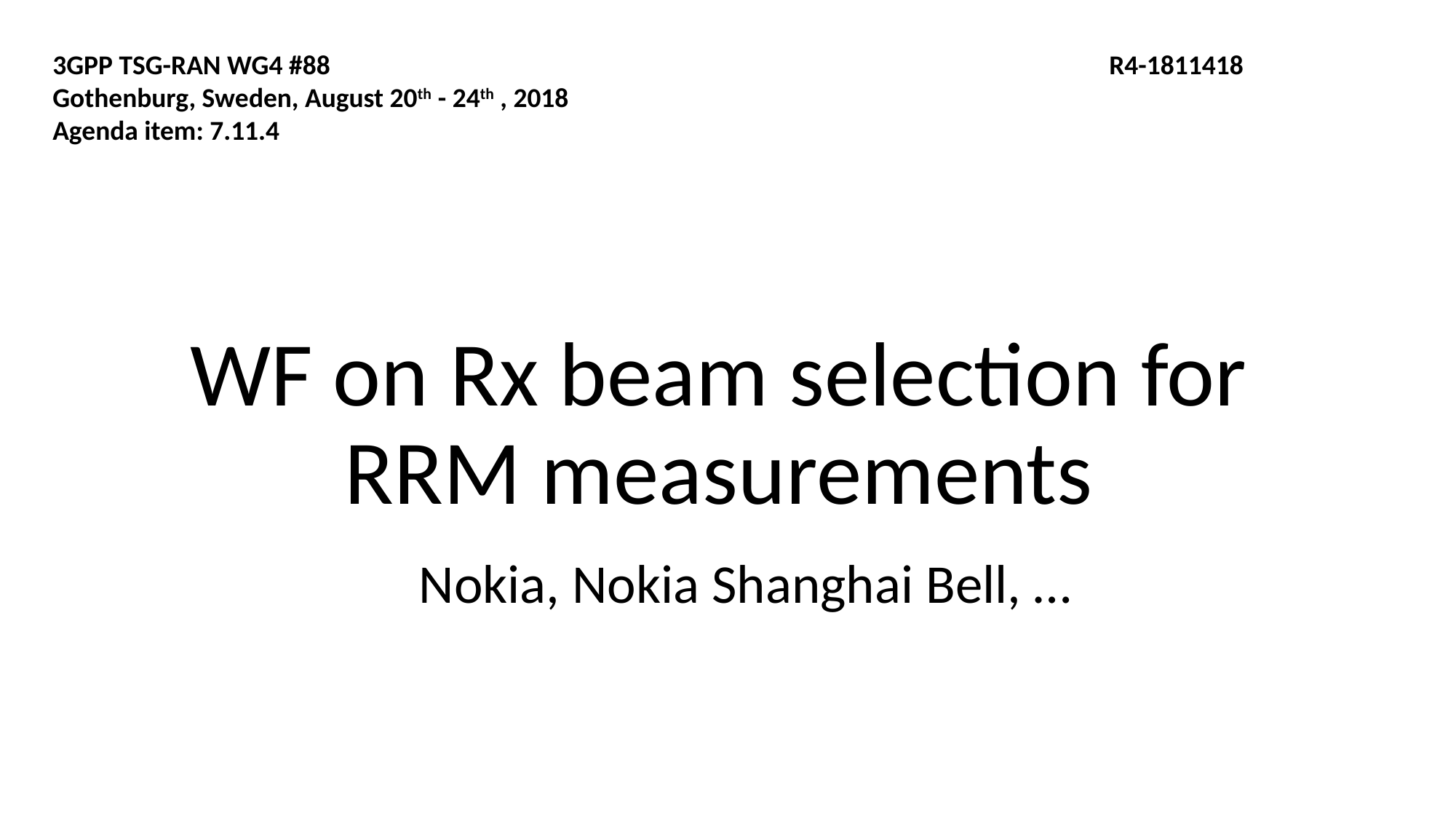

3GPP TSG-RAN WG4 #88							            R4-1811418
Gothenburg, Sweden, August 20th - 24th , 2018
Agenda item: 7.11.4
# WF on Rx beam selection for RRM measurements
Nokia, Nokia Shanghai Bell, …